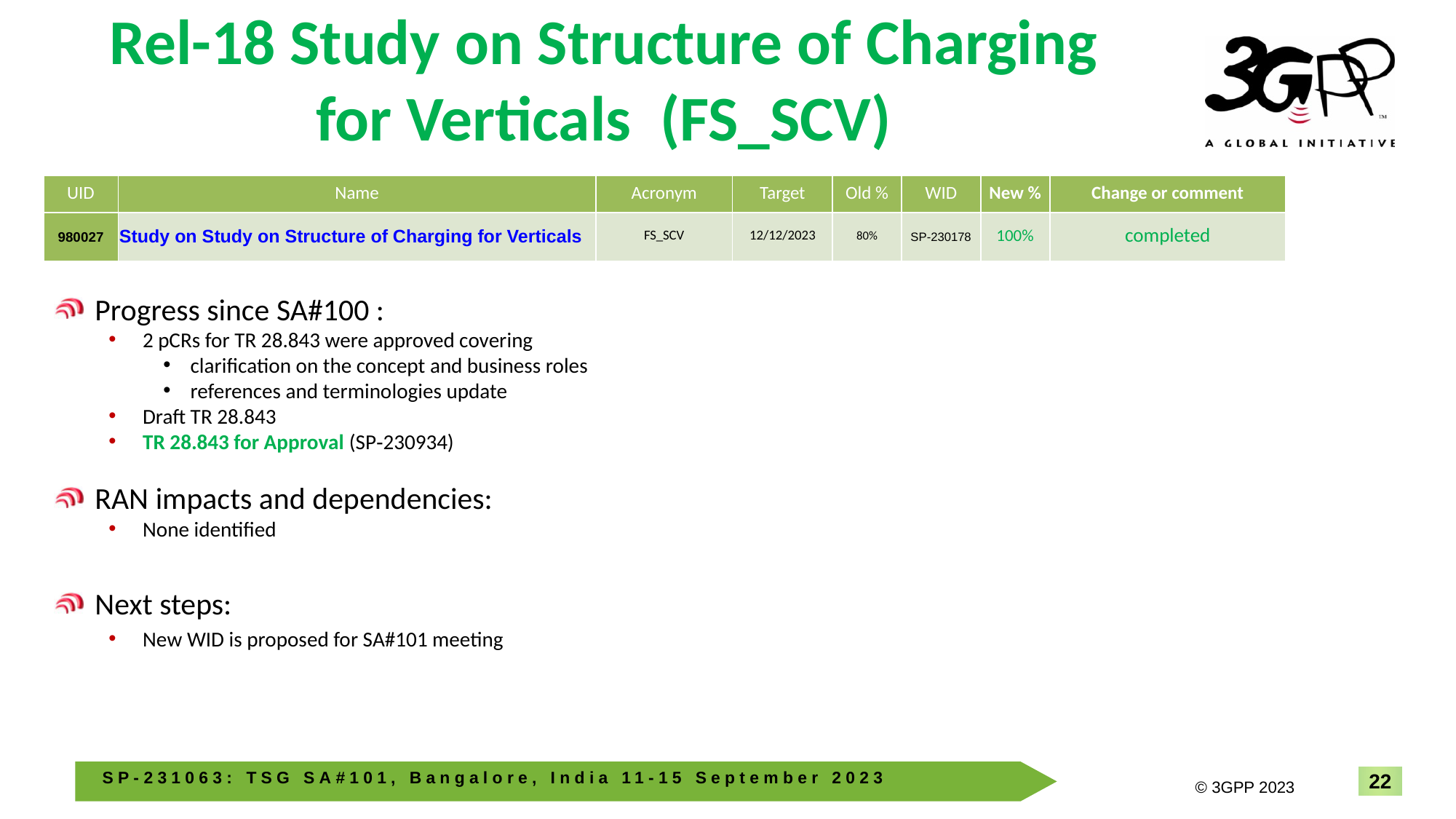

# Rel-18 Study on Structure of Charging for Verticals  (FS_SCV)
| UID | Name | Acronym | Target | Old % | WID | New % | Change or comment |
| --- | --- | --- | --- | --- | --- | --- | --- |
| 980027 | Study on Study on Structure of Charging for Verticals | FS\_SCV | 12/12/2023 | 80% | SP-230178 | 100% | completed |
Progress since SA#100 :
2 pCRs for TR 28.843 were approved covering
clarification on the concept and business roles
references and terminologies update
Draft TR 28.843
TR 28.843 for Approval (SP‑230934)

RAN impacts and dependencies:
None identified

Next steps:
New WID is proposed for SA#101 meeting